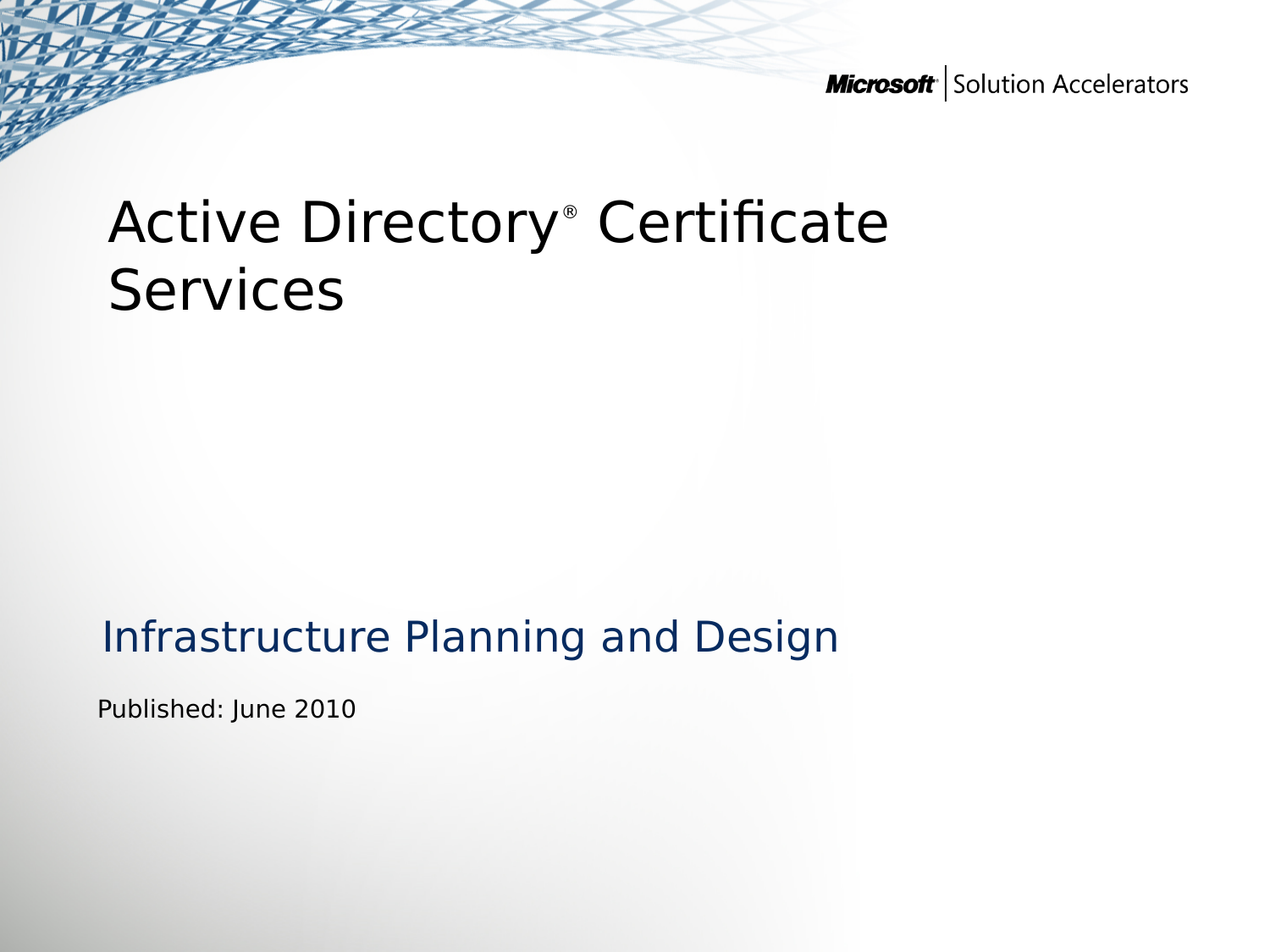

Active Directory® Certificate Services
Infrastructure Planning and Design

Published: June 2010